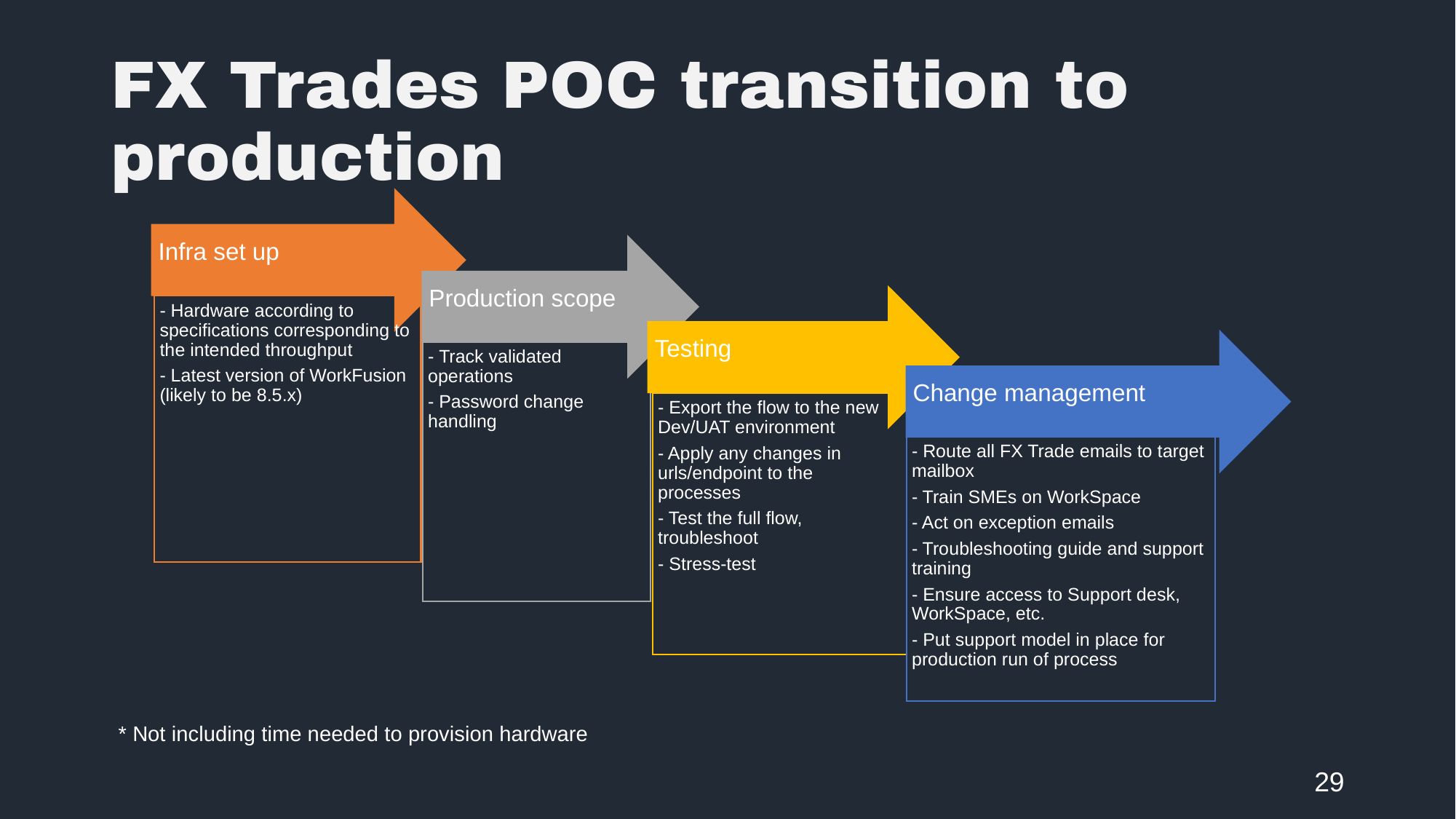

# FX Trades POC transition to production
Infra set up
- Hardware according to specifications corresponding to the intended throughput
- Latest version of WorkFusion (likely to be 8.5.x)
Production scope
- Track validated operations
- Password change handling
Testing
- Export the flow to the new Dev/UAT environment
- Apply any changes in urls/endpoint to the processes
- Test the full flow, troubleshoot
- Stress-test
Change management
- Route all FX Trade emails to target mailbox
- Train SMEs on WorkSpace
- Act on exception emails
- Troubleshooting guide and support training
- Ensure access to Support desk, WorkSpace, etc.
- Put support model in place for production run of process
* Not including time needed to provision hardware
29